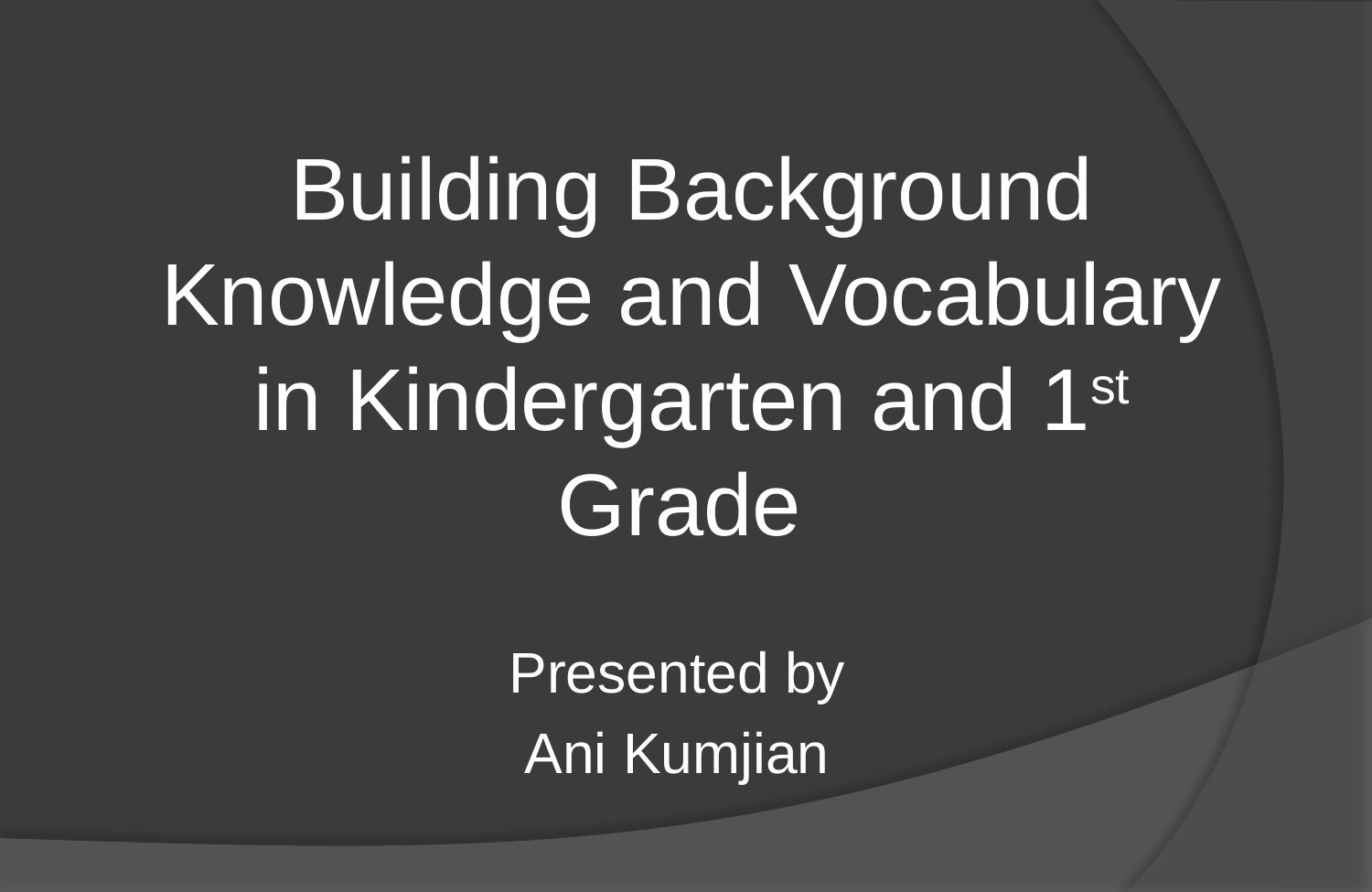

# Building Background Knowledge and Vocabulary in Kindergarten and 1st Grade
Presented by
Ani Kumjian